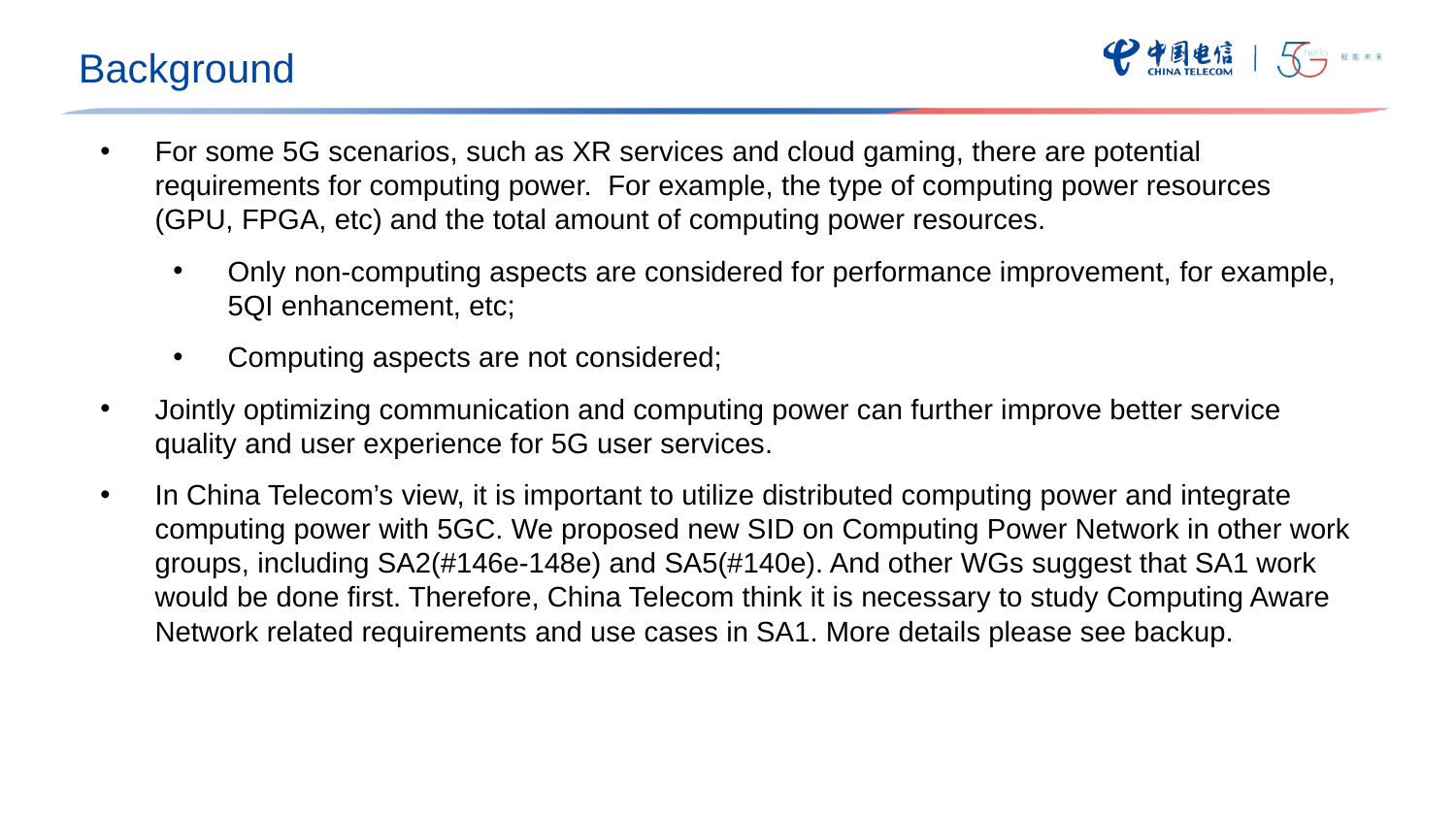

Background
For some 5G scenarios, such as XR services and cloud gaming, there are potential requirements for computing power.  For example, the type of computing power resources (GPU, FPGA, etc) and the total amount of computing power resources.
Only non-computing aspects are considered for performance improvement, for example, 5QI enhancement, etc;
Computing aspects are not considered;
Jointly optimizing communication and computing power can further improve better service quality and user experience for 5G user services.
In China Telecom’s view, it is important to utilize distributed computing power and integrate computing power with 5GC. We proposed new SID on Computing Power Network in other work groups, including SA2(#146e-148e) and SA5(#140e). And other WGs suggest that SA1 work would be done first. Therefore, China Telecom think it is necessary to study Computing Aware Network related requirements and use cases in SA1. More details please see backup.